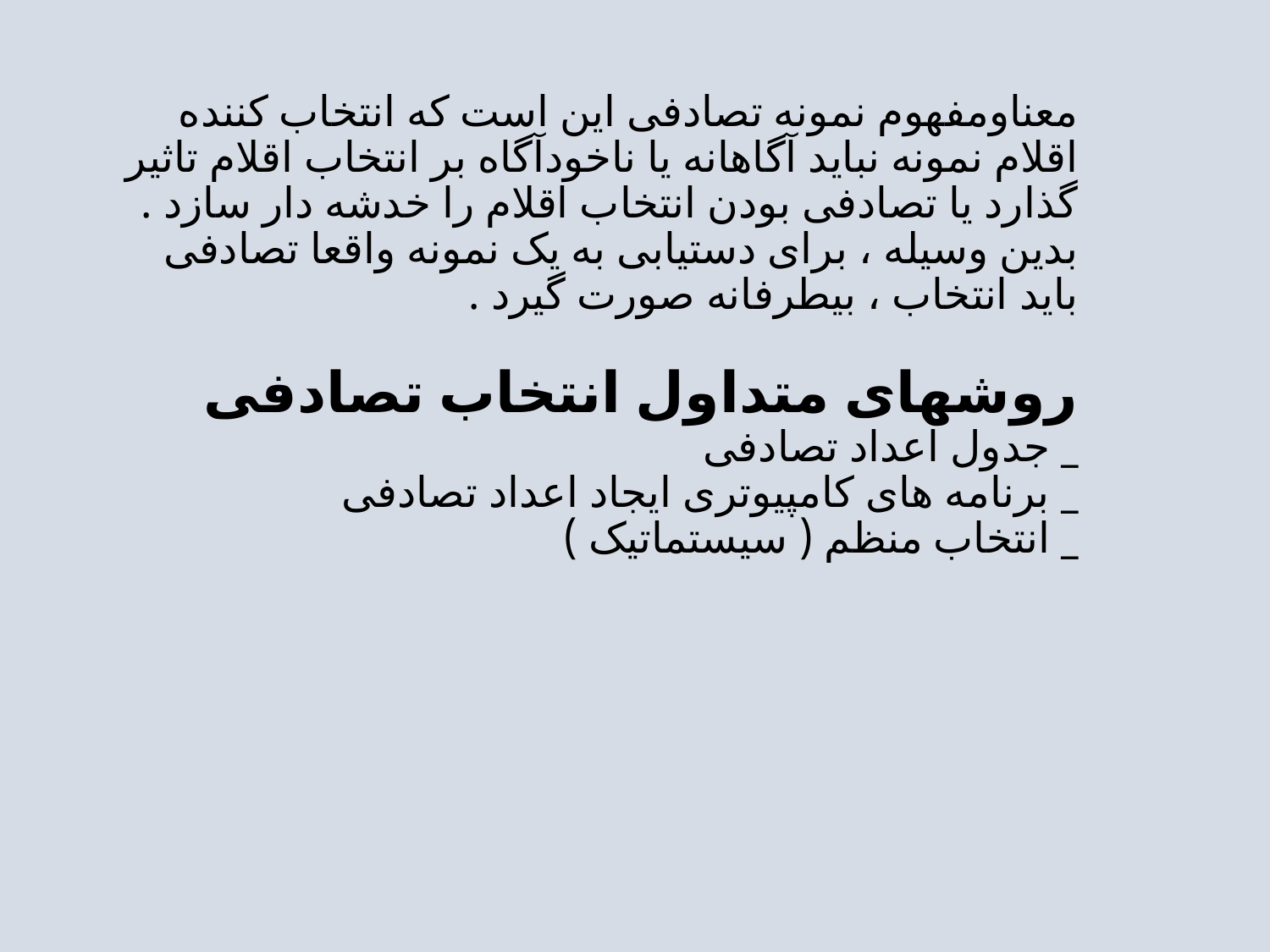

# معناومفهوم نمونه تصادفی این است که انتخاب کننده اقلام نمونه نباید آگاهانه یا ناخودآگاه بر انتخاب اقلام تاثیر گذارد یا تصادفی بودن انتخاب اقلام را خدشه دار سازد . بدین وسیله ، برای دستیابی به یک نمونه واقعا تصادفی باید انتخاب ، بیطرفانه صورت گیرد . روشهای متداول انتخاب تصادفی _ جدول اعداد تصادفی _ برنامه های کامپیوتری ایجاد اعداد تصادفی _ انتخاب منظم ( سیستماتیک )